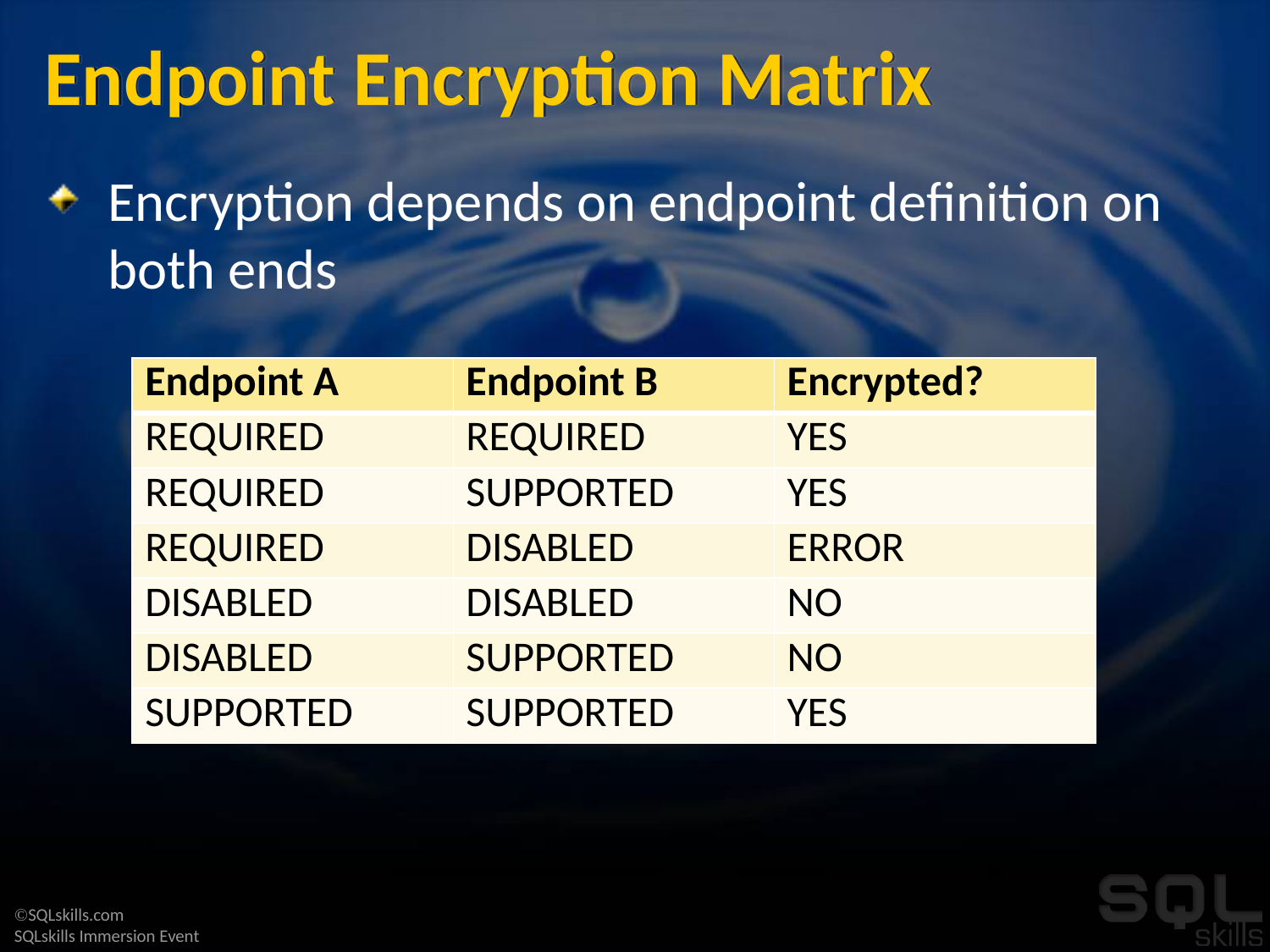

# Endpoint Encryption Matrix
Encryption depends on endpoint definition on both ends
| Endpoint A | Endpoint B | Encrypted? |
| --- | --- | --- |
| REQUIRED | REQUIRED | YES |
| REQUIRED | SUPPORTED | YES |
| REQUIRED | DISABLED | ERROR |
| DISABLED | DISABLED | NO |
| DISABLED | SUPPORTED | NO |
| SUPPORTED | SUPPORTED | YES |